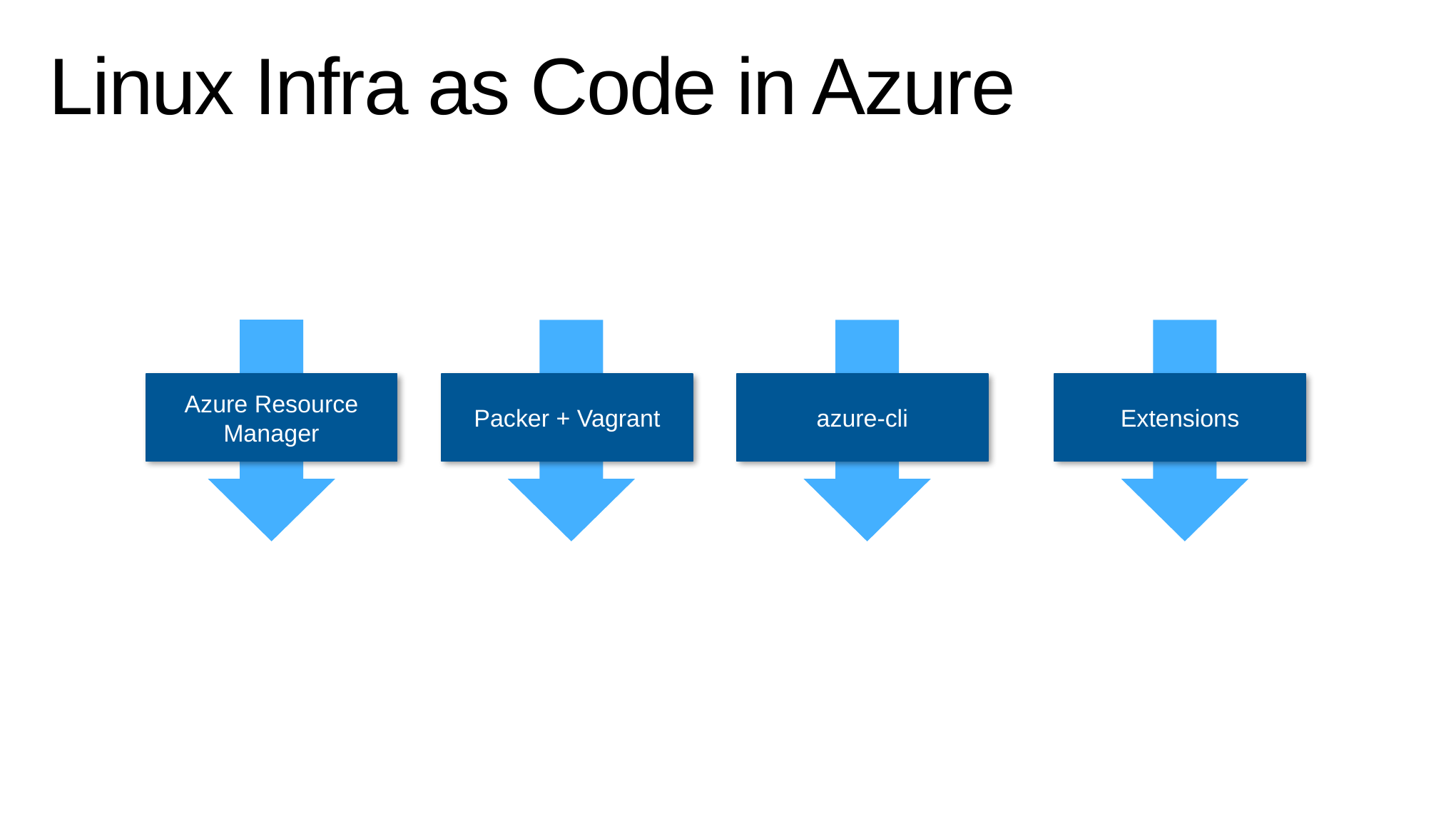

# Linux Infra as Code in Azure

Azure Resource Manager
Packer + Vagrant
azure-cli
Extensions